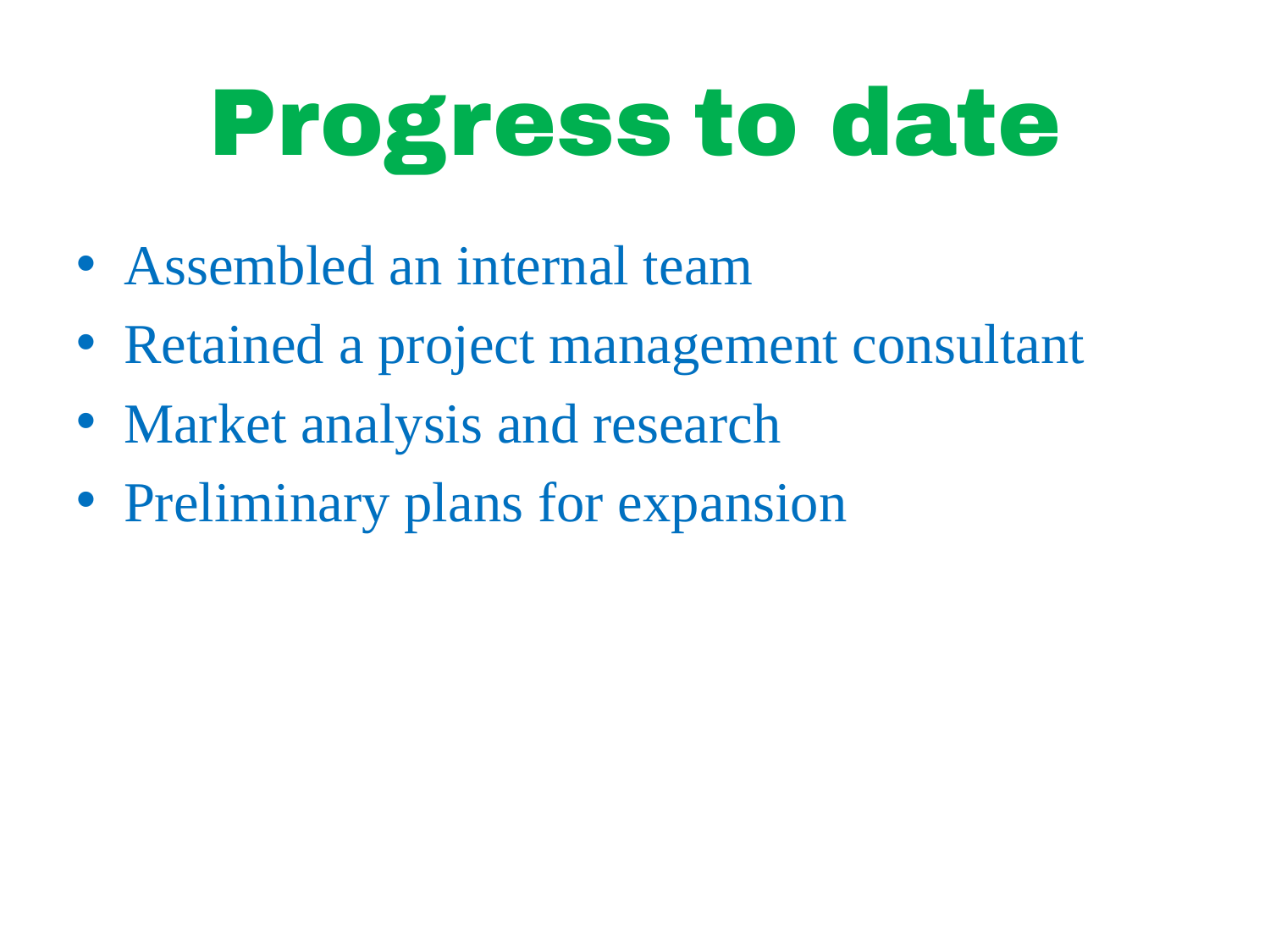

# Progress to date
Assembled an internal team
Retained a project management consultant
Market analysis and research
Preliminary plans for expansion